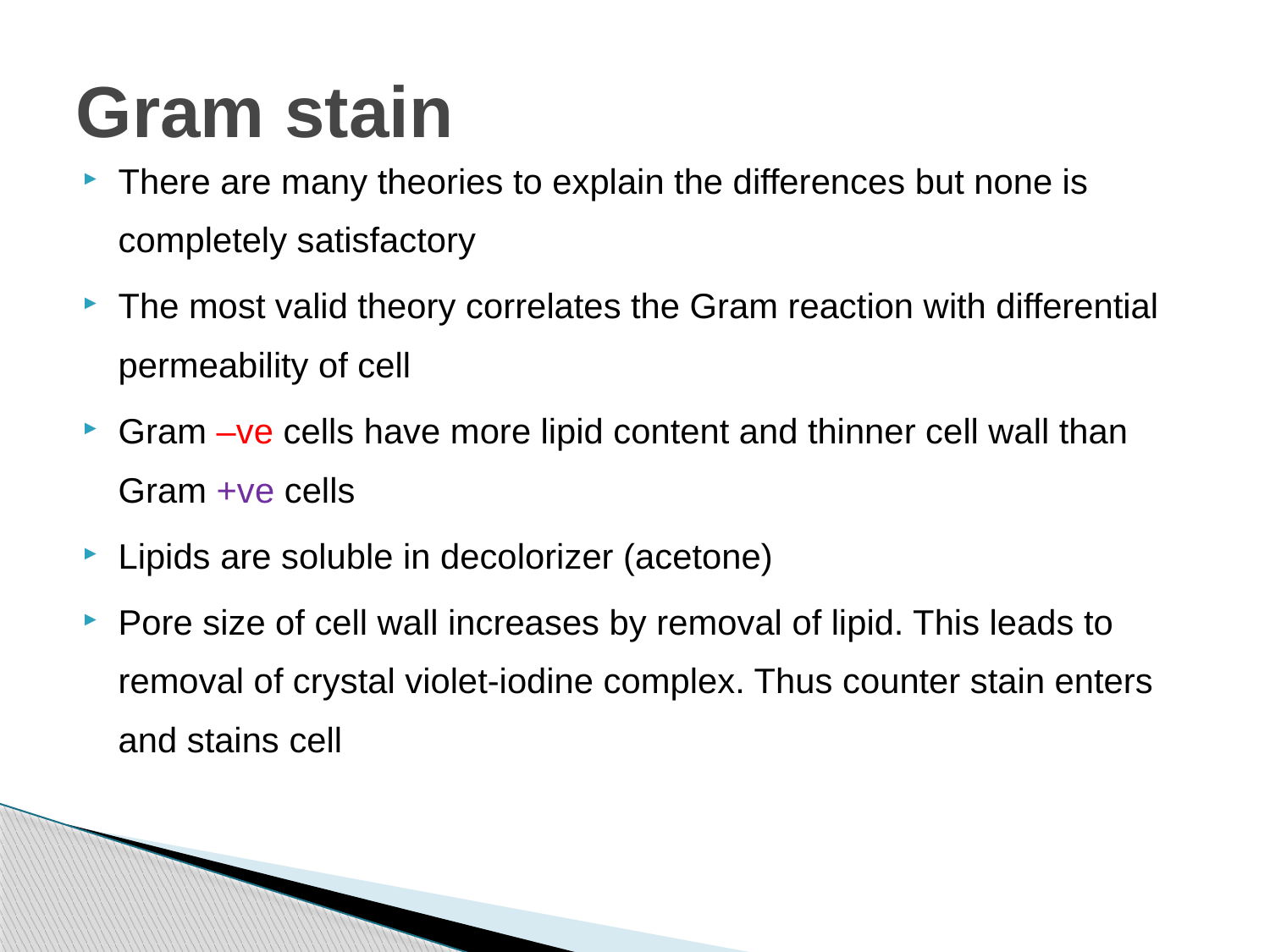

# Gram stain
There are many theories to explain the differences but none is completely satisfactory
The most valid theory correlates the Gram reaction with differential permeability of cell
Gram –ve cells have more lipid content and thinner cell wall than Gram +ve cells
Lipids are soluble in decolorizer (acetone)
Pore size of cell wall increases by removal of lipid. This leads to removal of crystal violet-iodine complex. Thus counter stain enters and stains cell